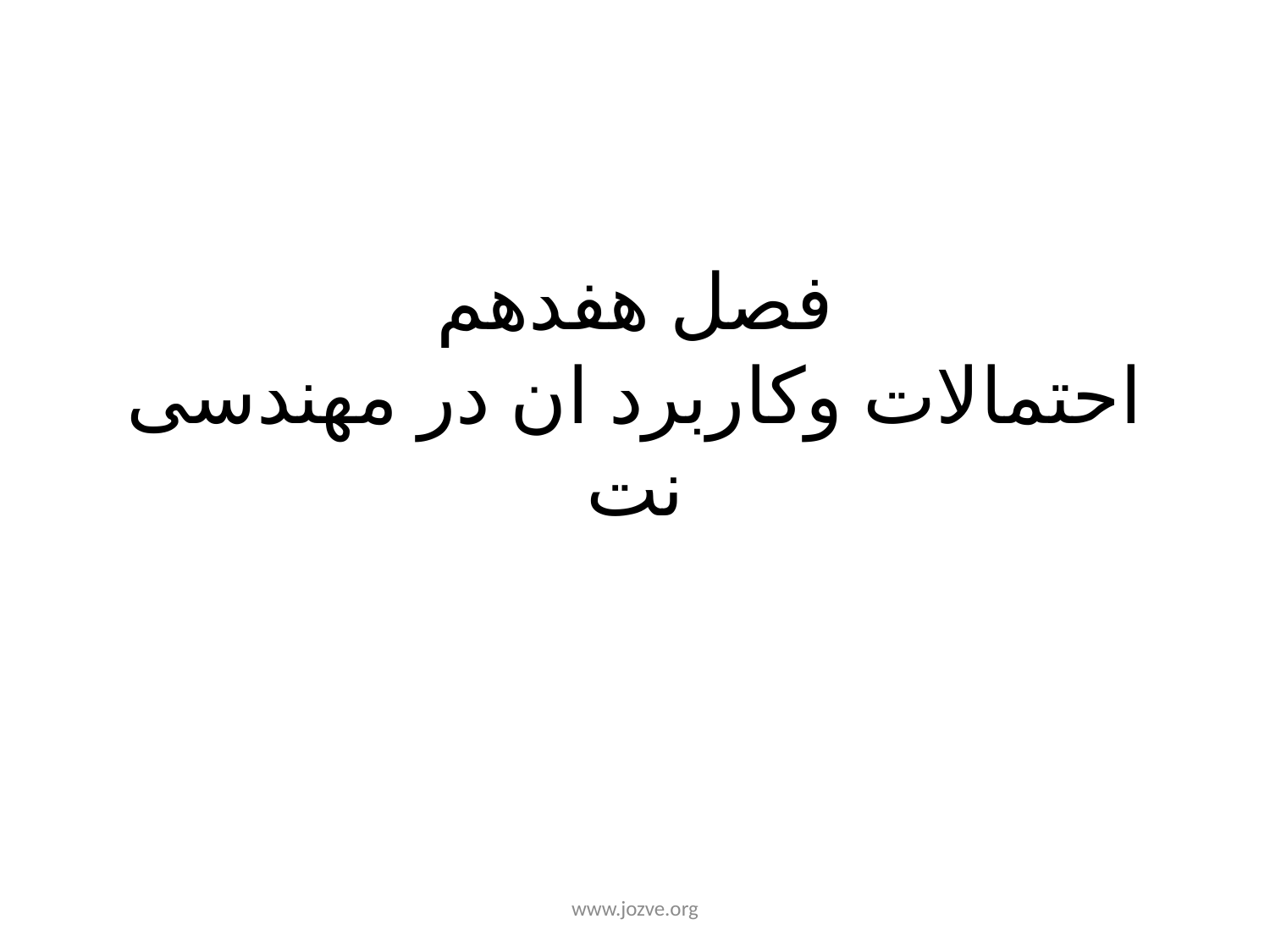

# فصل هفدهم احتمالات وکاربرد ان در مهندسی نت
www.jozve.org